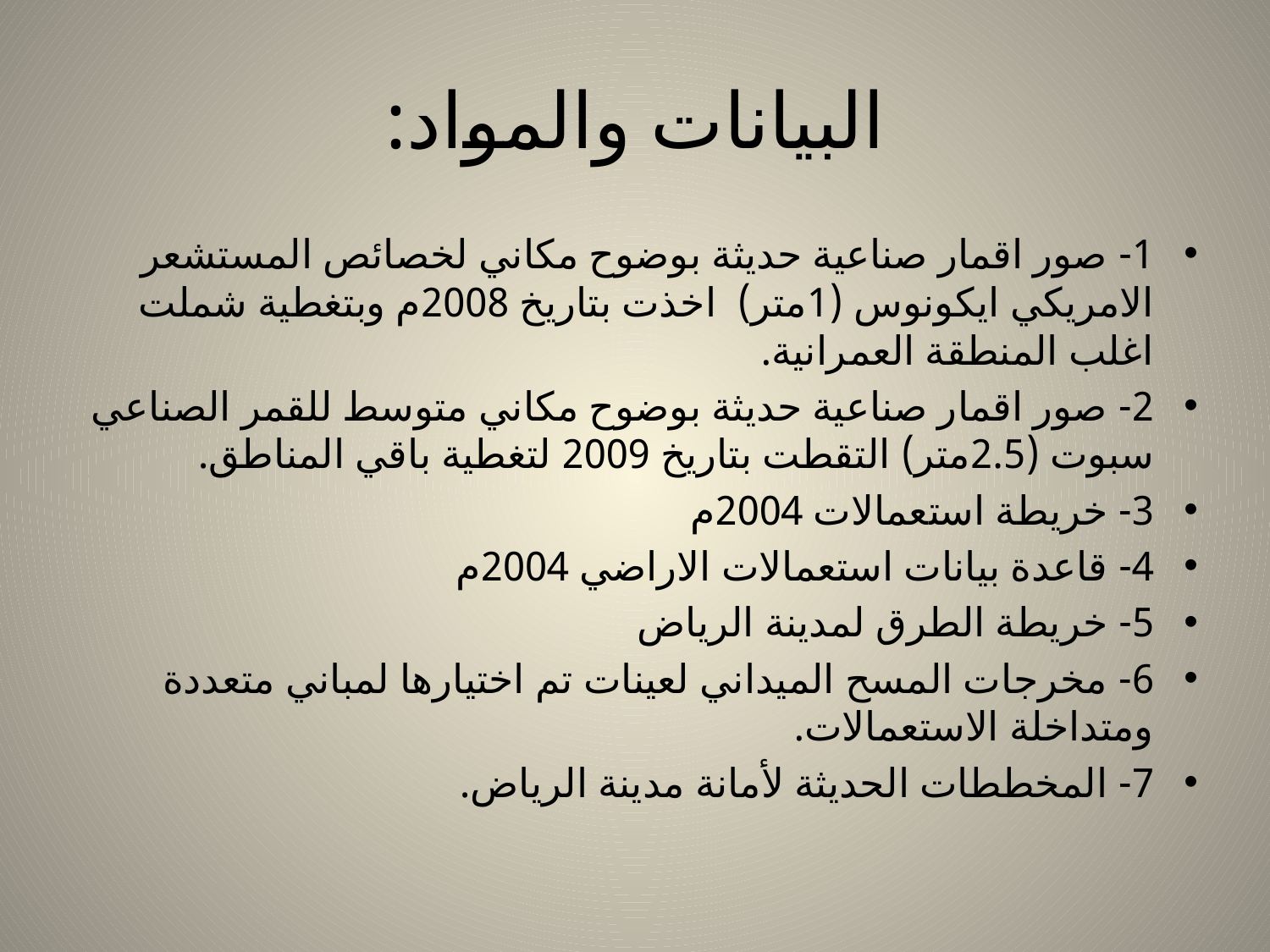

# البيانات والمواد:
1- صور اقمار صناعية حديثة بوضوح مكاني لخصائص المستشعر الامريكي ايكونوس (1متر)  اخذت بتاريخ 2008م وبتغطية شملت اغلب المنطقة العمرانية.
2- صور اقمار صناعية حديثة بوضوح مكاني متوسط للقمر الصناعي سبوت (2.5متر) التقطت بتاريخ 2009 لتغطية باقي المناطق.
3- خريطة استعمالات 2004م
4- قاعدة بيانات استعمالات الاراضي 2004م
5- خريطة الطرق لمدينة الرياض
6- مخرجات المسح الميداني لعينات تم اختيارها لمباني متعددة ومتداخلة الاستعمالات.
7- المخططات الحديثة لأمانة مدينة الرياض.